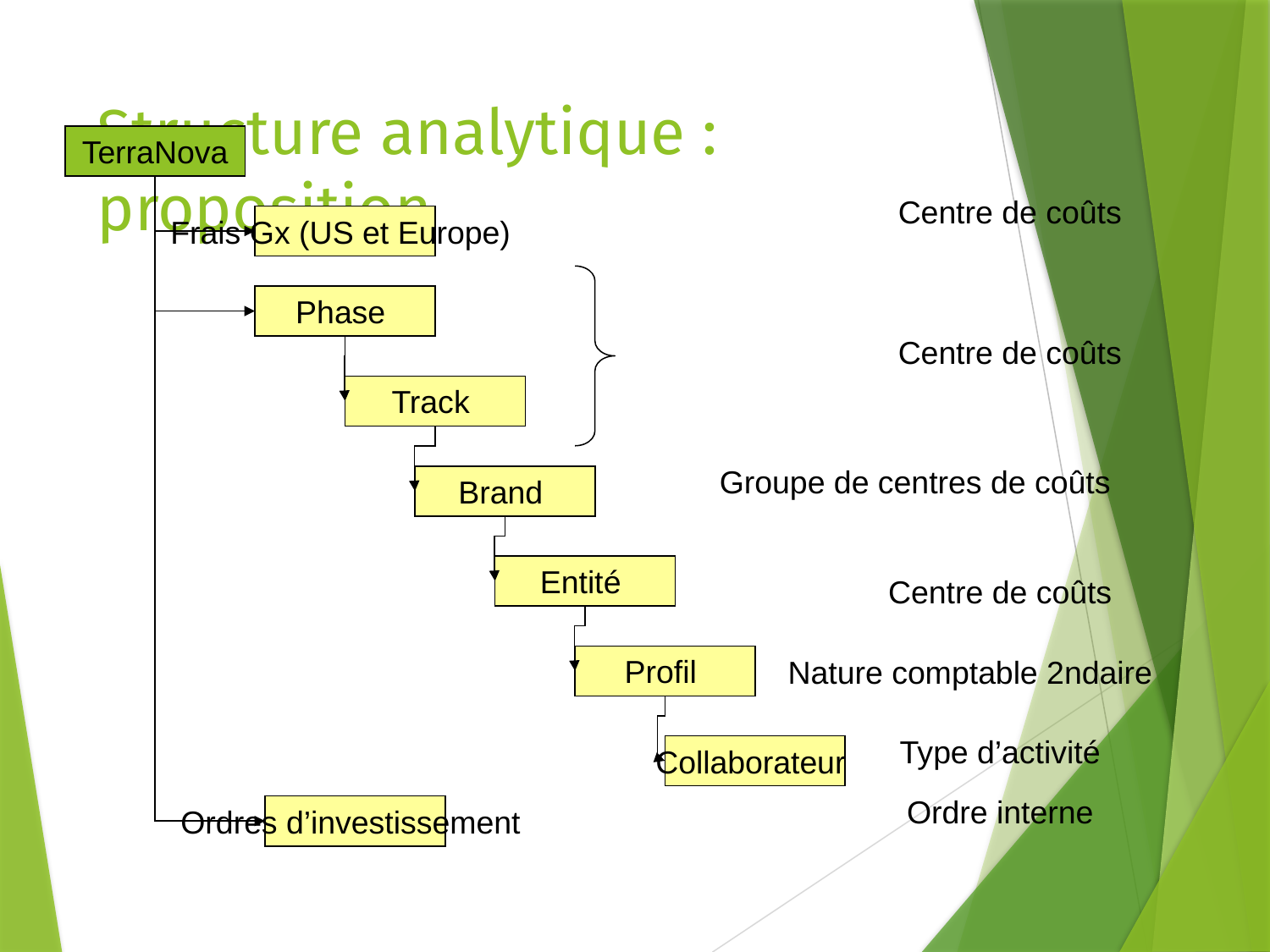

# Structure analytique : proposition
TerraNova
Centre de coûts
Frais Gx (US et Europe)

Phase
Centre de coûts
Track
Groupe de centres de coûts
Brand
Entité
Centre de coûts
Profil
Nature comptable 2ndaire
Type d’activité
Collaborateur
Ordre interne
Ordres d’investissement